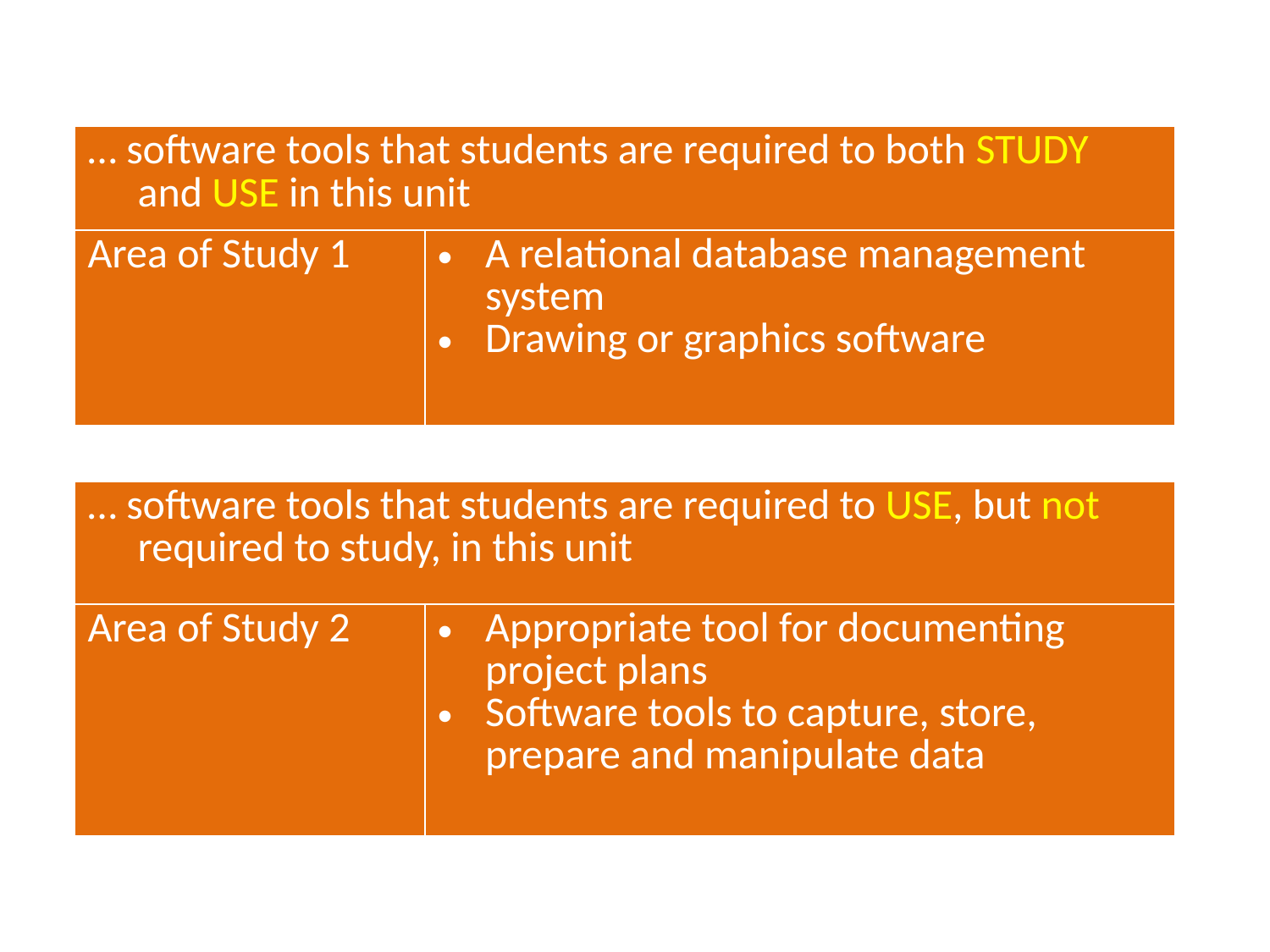

# Software tools – example Unit 3
| … software tools that students are required to both STUDY and USE in this unit |  |
| --- | --- |
| Area of Study 1 | A relational database management system Drawing or graphics software |
| … software tools that students are required to USE, but not required to study, in this unit |  |
| --- | --- |
| Area of Study 2 | Appropriate tool for documenting project plans Software tools to capture, store, prepare and manipulate data |